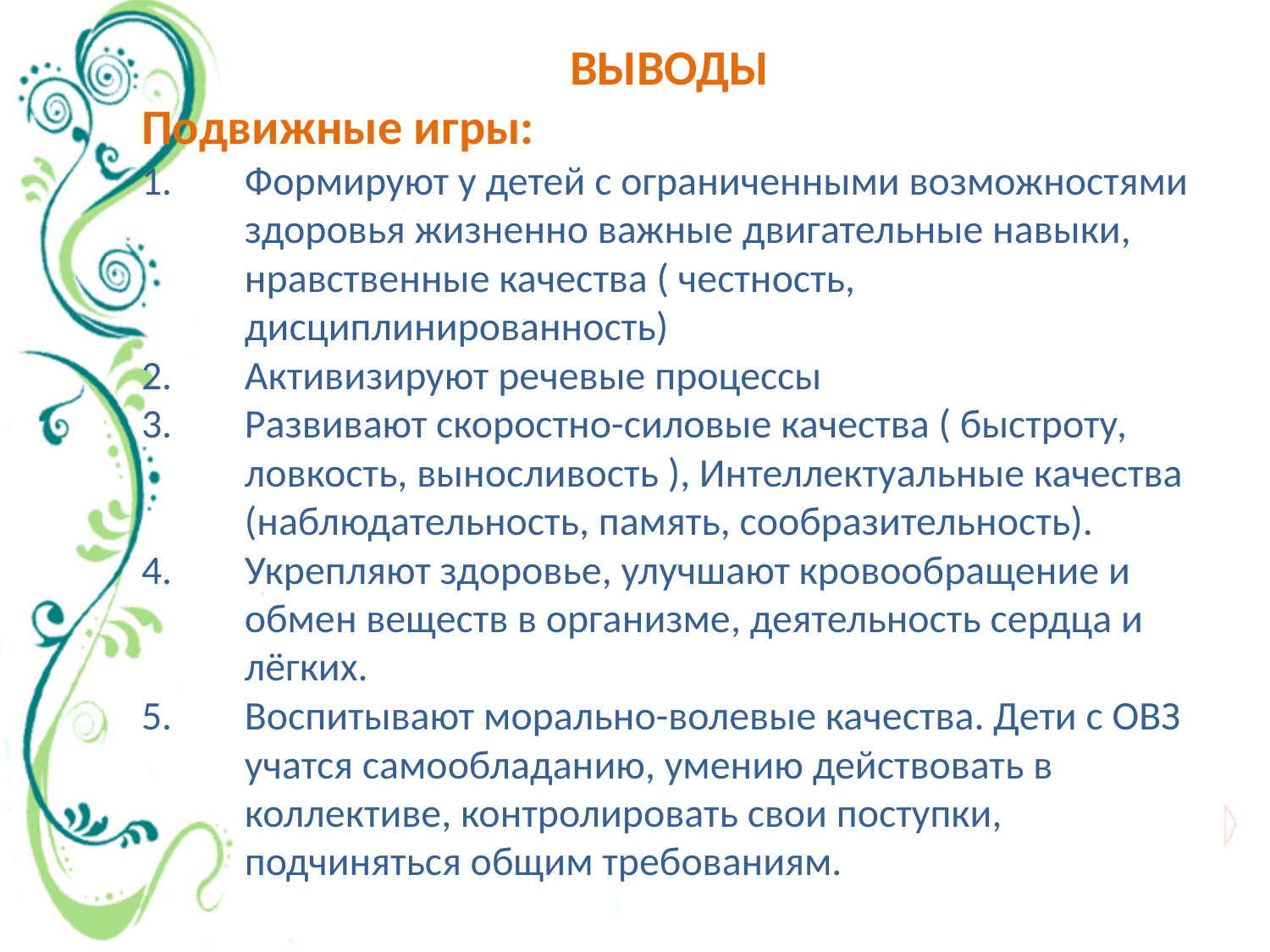

ВЫВОДЫ
Подвижные игры:
Формируют у детей с ограниченными возможностями здоровья жизненно важные двигательные навыки, нравственные качества ( честность, дисциплинированность)
Активизируют речевые процессы
Развивают скоростно-силовые качества ( быстроту, ловкость, выносливость ), Интеллектуальные качества (наблюдательность, память, сообразительность).
Укрепляют здоровье, улучшают кровообращение и обмен веществ в организме, деятельность сердца и лёгких.
Воспитывают морально-волевые качества. Дети с ОВЗ учатся самообладанию, умению действовать в коллективе, контролировать свои поступки, подчиняться общим требованиям.